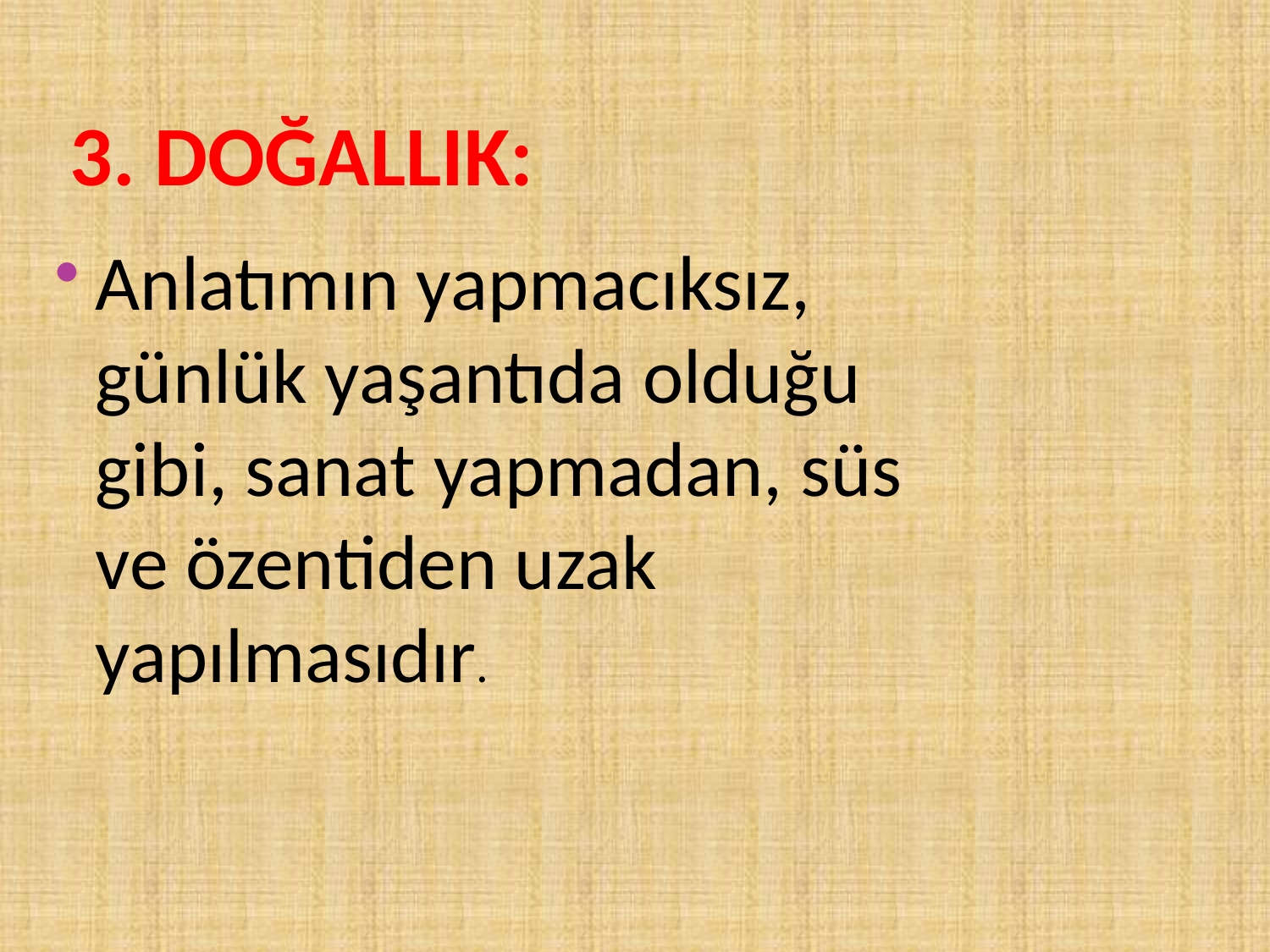

# 3. Doğallık:
Anlatımın yapmacıksız, günlük yaşantıda olduğu gibi, sanat yapmadan, süs ve özentiden uzak yapılmasıdır.